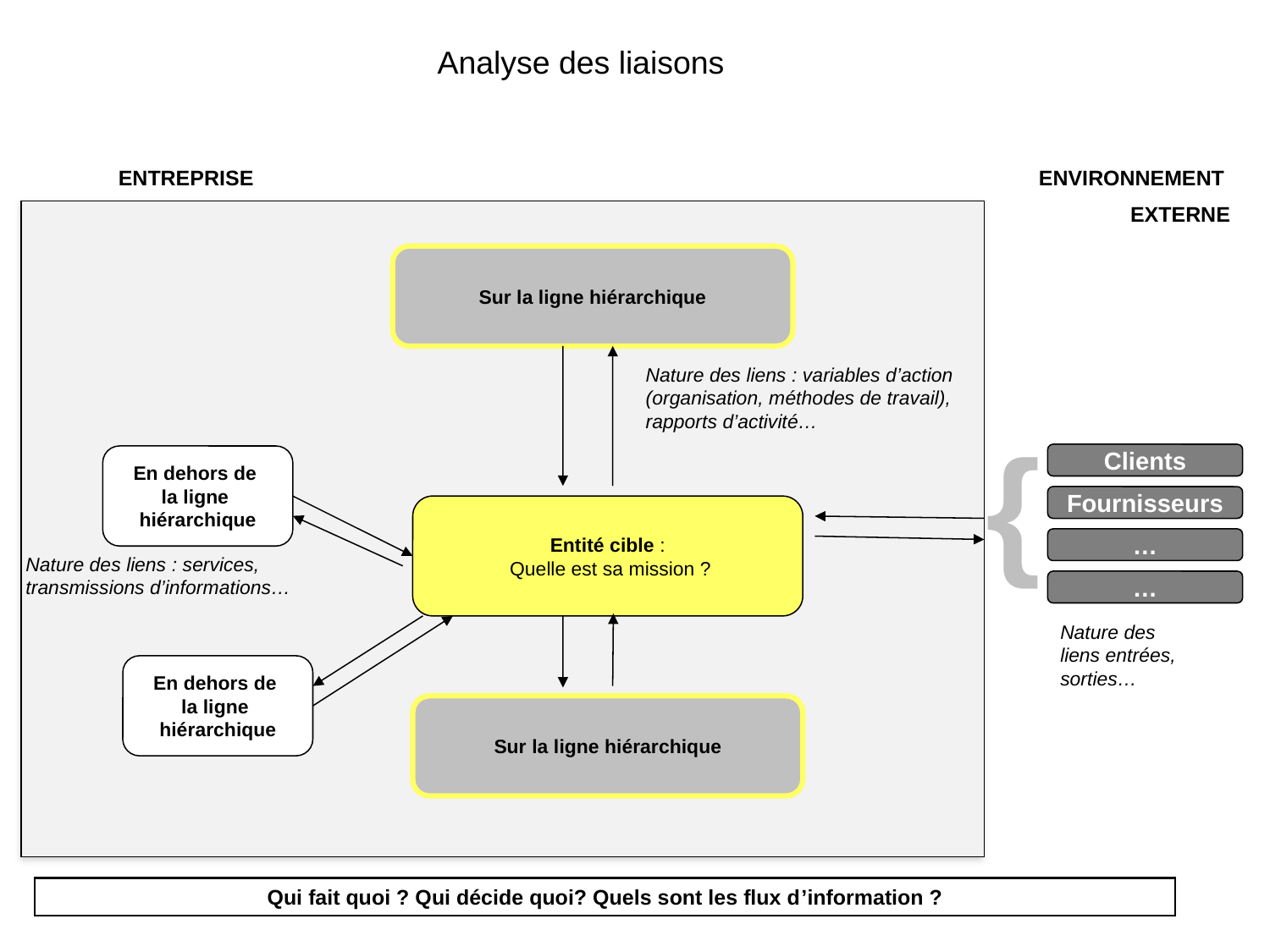

Analyse des liaisons
ENTREPRISE
ENVIRONNEMENT
EXTERNE

Sur la ligne hiérarchique

# {
Nature des liens : variables d’action (organisation, méthodes de travail), rapports d’activité…
Clients
En dehors de
la ligne
hiérarchique
Fournisseurs

Entité cible :
 Quelle est sa mission ?

…

Nature des liens : services, transmissions d’informations…
…

Nature des liens entrées, sorties…

En dehors de
la ligne
hiérarchique
Sur la ligne hiérarchique
Qui fait quoi ? Qui décide quoi? Quels sont les flux d’information ?